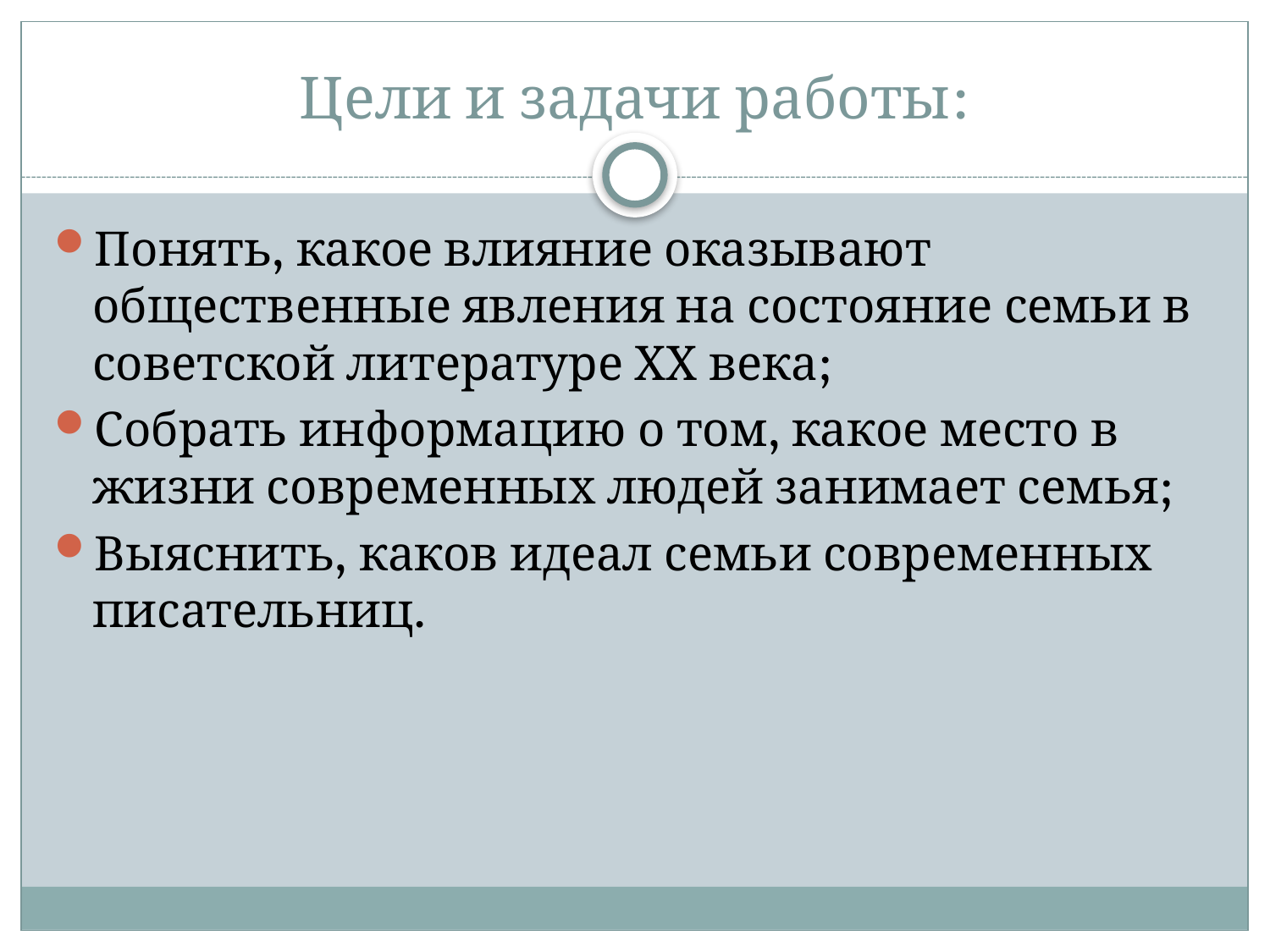

# Цели и задачи работы:
Понять, какое влияние оказывают общественные явления на состояние семьи в советской литературе ХХ века;
Собрать информацию о том, какое место в жизни современных людей занимает семья;
Выяснить, каков идеал семьи современных писательниц.